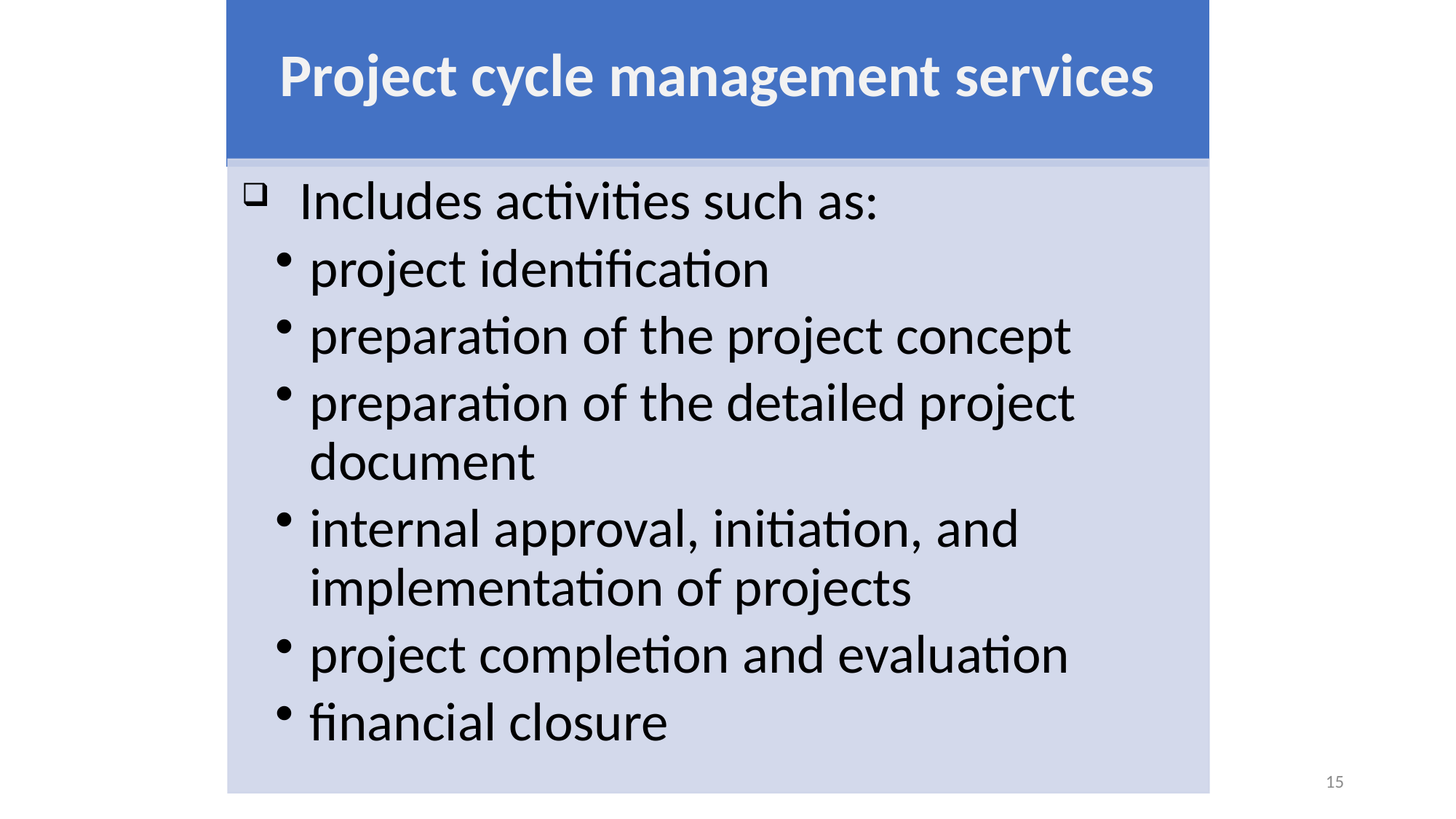

Project cycle management services
    Includes activities such as:
project identification
preparation of the project concept
preparation of the detailed project document
internal approval, initiation, and implementation of projects
project completion and evaluation
financial closure
15